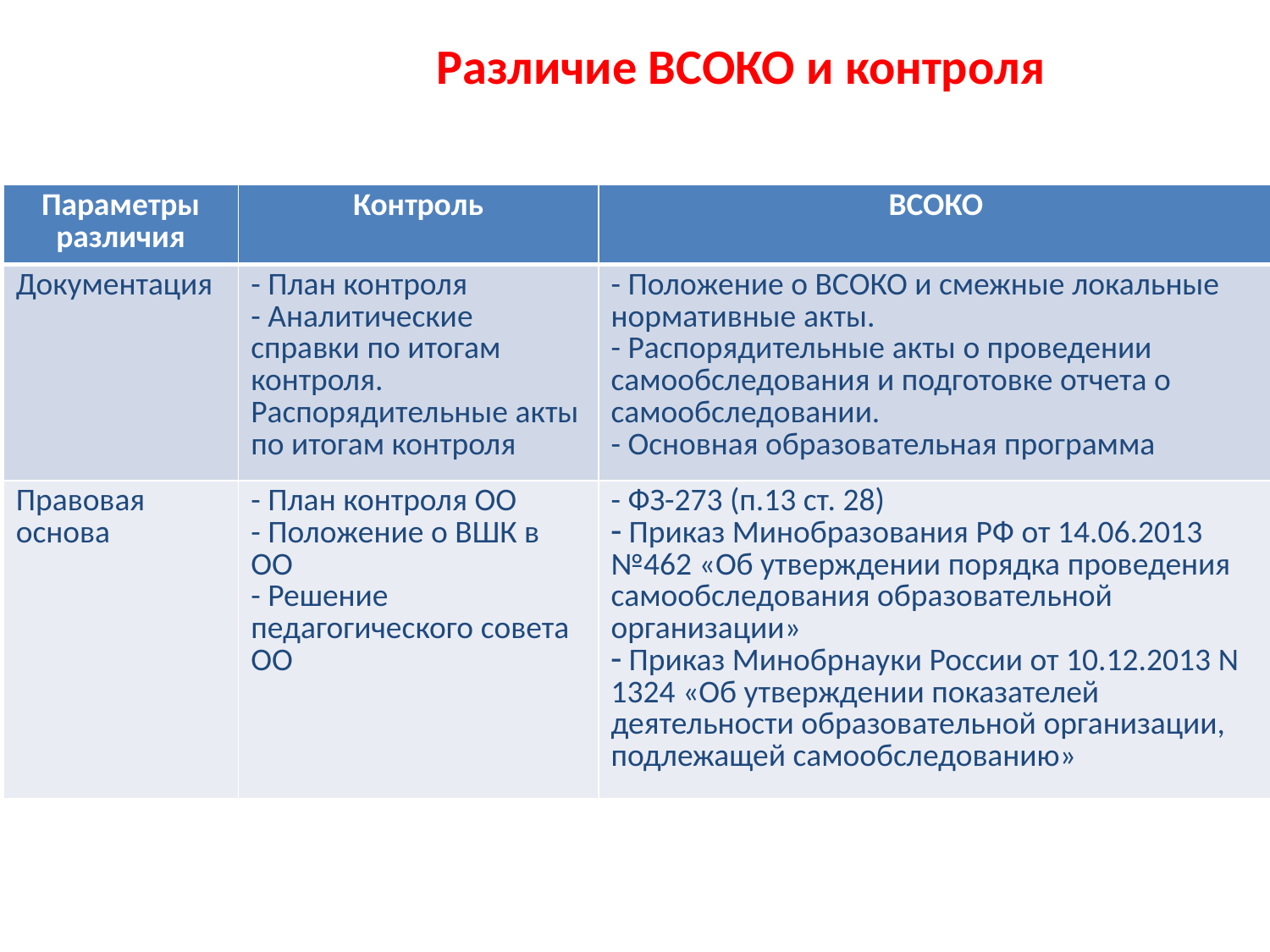

Различие ВСОКО и контроля
| Параметры различия | Контроль | ВСОКО |
| --- | --- | --- |
| Документация | - План контроля - Аналитические справки по итогам контроля. Распорядительные акты по итогам контроля | - Положение о ВСОКО и смежные локальные нормативные акты. - Распорядительные акты о проведении самообследования и подготовке отчета о самообследовании. - Основная образовательная программа |
| Правовая основа | - План контроля ОО - Положение о ВШК в ОО - Решение педагогического совета ОО | - ФЗ-273 (п.13 ст. 28)   Приказ Минобразования РФ от 14.06.2013 №462 «Об утверждении порядка проведения самообследования образовательной организации» Приказ Минобрнауки России от 10.12.2013 N 1324 «Об утверждении показателей деятельности образовательной организации, подлежащей самообследованию» |